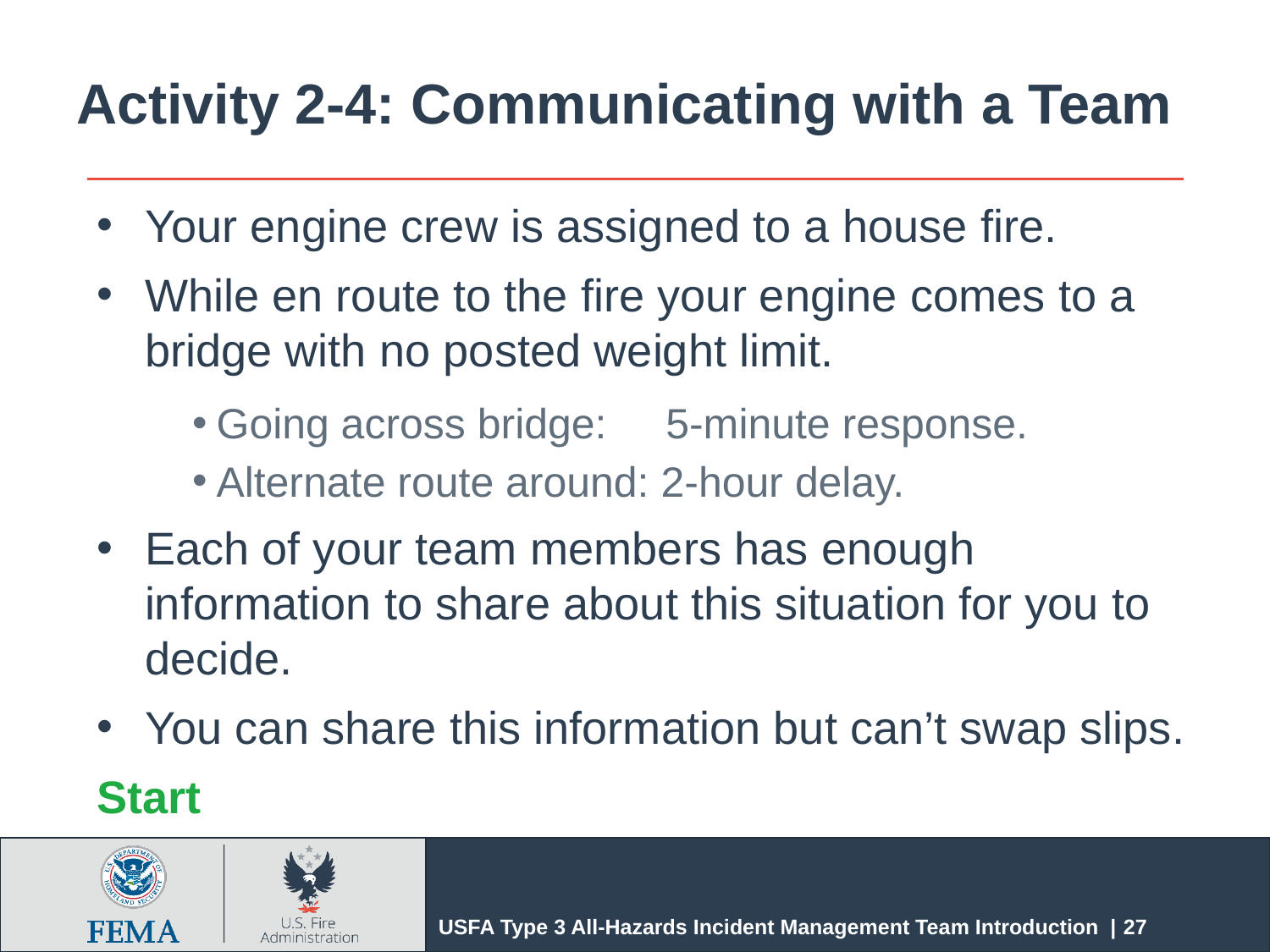

# Activity 2-4: Communicating with a Team
Your engine crew is assigned to a house fire.
While en route to the fire your engine comes to a bridge with no posted weight limit.
Going across bridge:     5-minute response.
Alternate route around: 2-hour delay.
Each of your team members has enough information to share about this situation for you to decide.
You can share this information but can’t swap slips.
Start
USFA Type 3 All-Hazards Incident Management Team Introduction  | 27